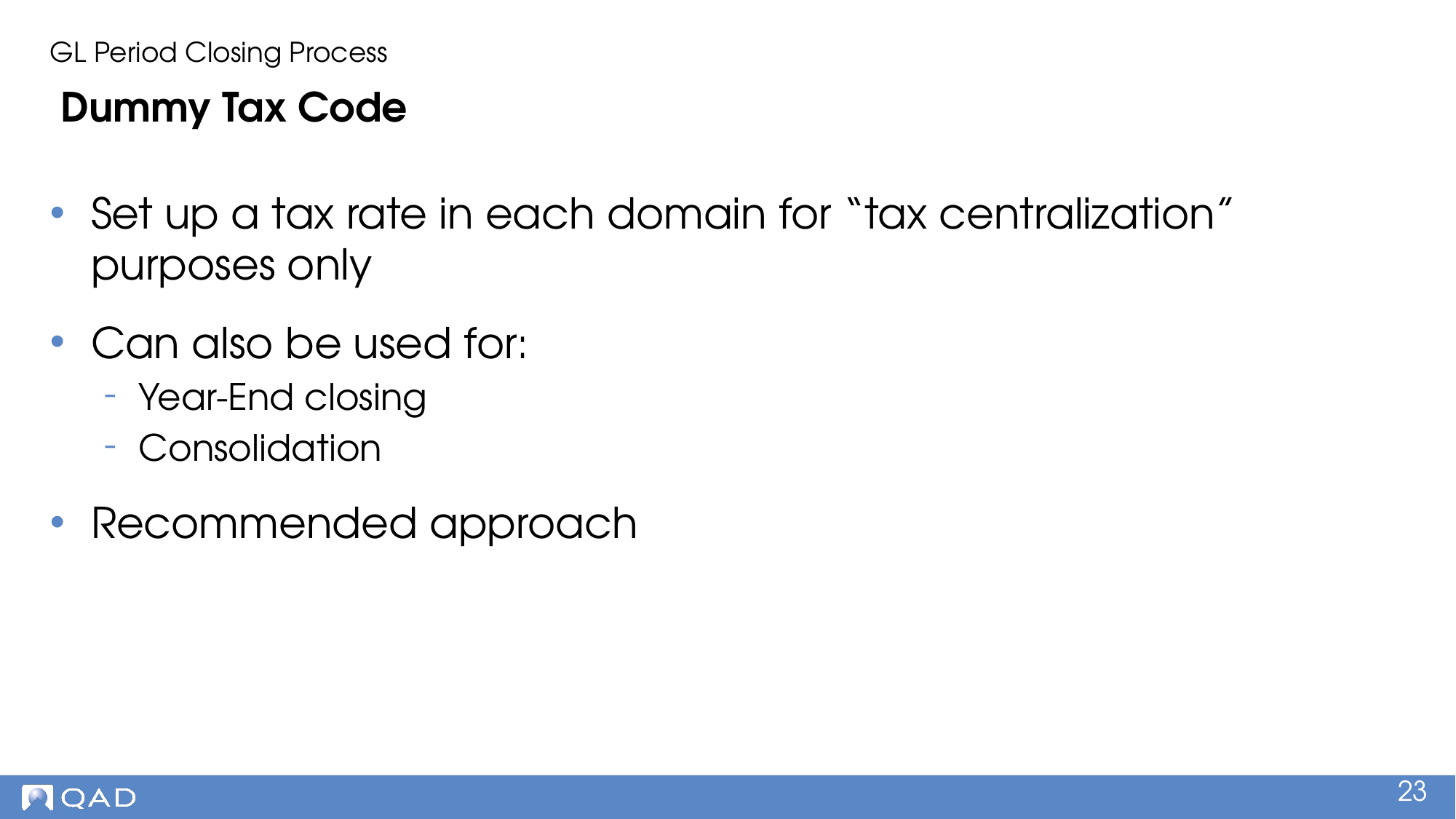

GL Period Closing Process
# Dummy Tax Code
Set up a tax rate in each domain for “tax centralization” purposes only
Can also be used for:
Year-End closing
Consolidation
Recommended approach

23